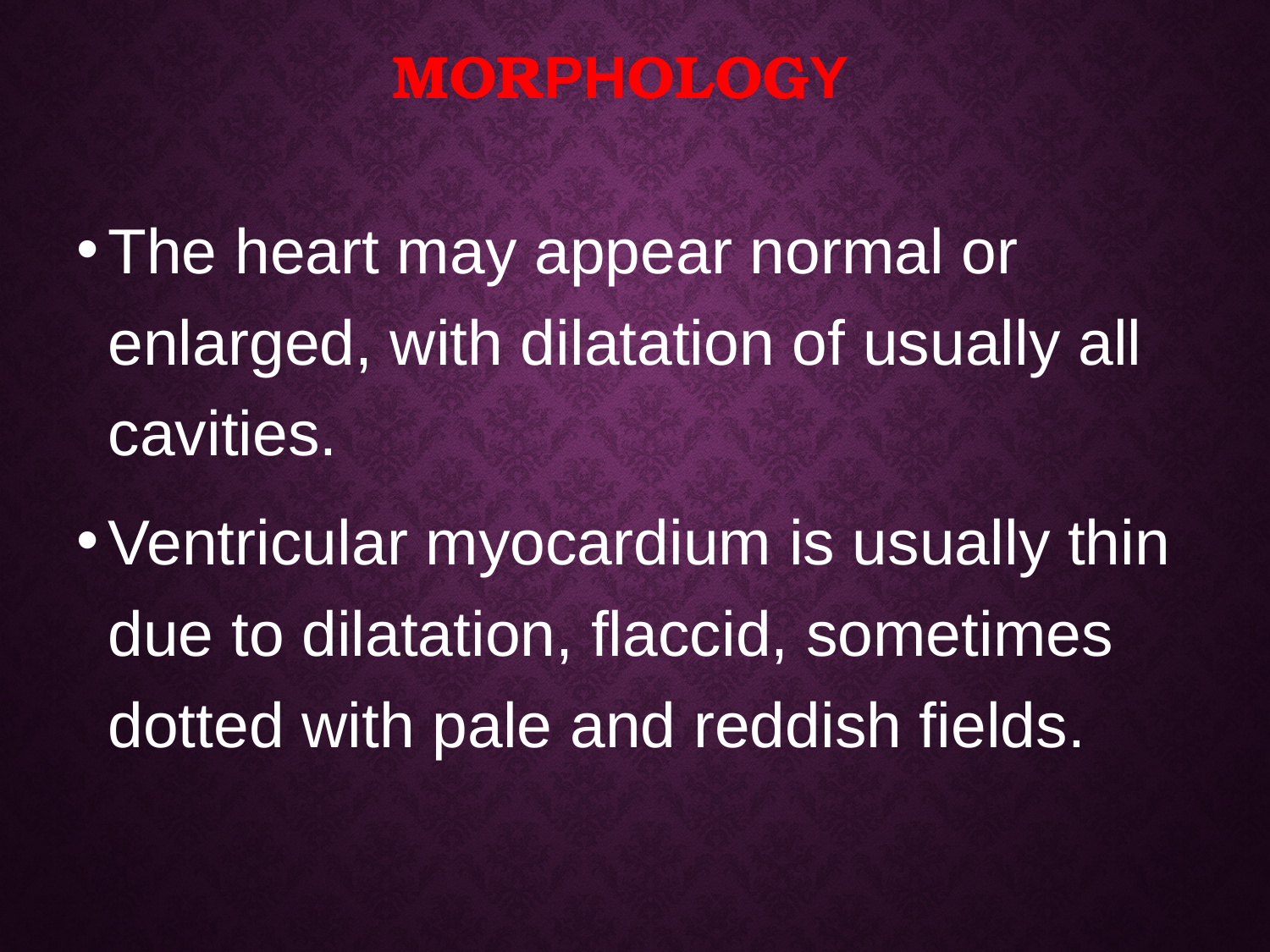

# Morphology
The heart may appear normal or enlarged, with dilatation of usually all cavities.
Ventricular myocardium is usually thin due to dilatation, flaccid, sometimes dotted with pale and reddish fields.